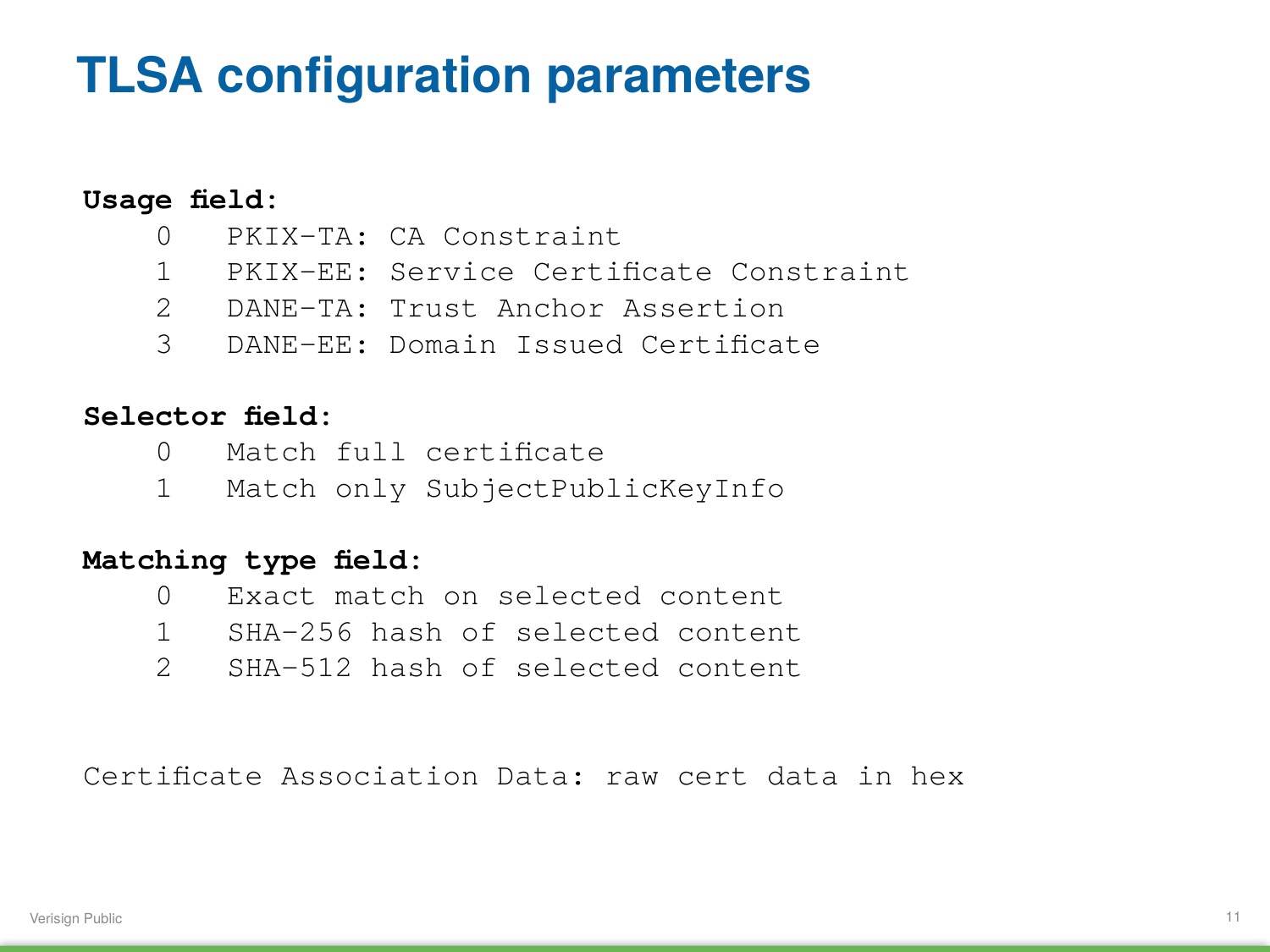

# TLSA configuration parameters
Usage field:
    0   PKIX-TA: CA Constraint
    1   PKIX-EE: Service Certificate Constraint
    2   DANE-TA: Trust Anchor Assertion
    3   DANE-EE: Domain Issued Certificate

Selector field:
    0   Match full certificate
    1   Match only SubjectPublicKeyInfo

Matching type field:
    0   Exact match on selected content
    1   SHA-256 hash of selected content
    2   SHA-512 hash of selected content

Certificate Association Data: raw cert data in hex
11